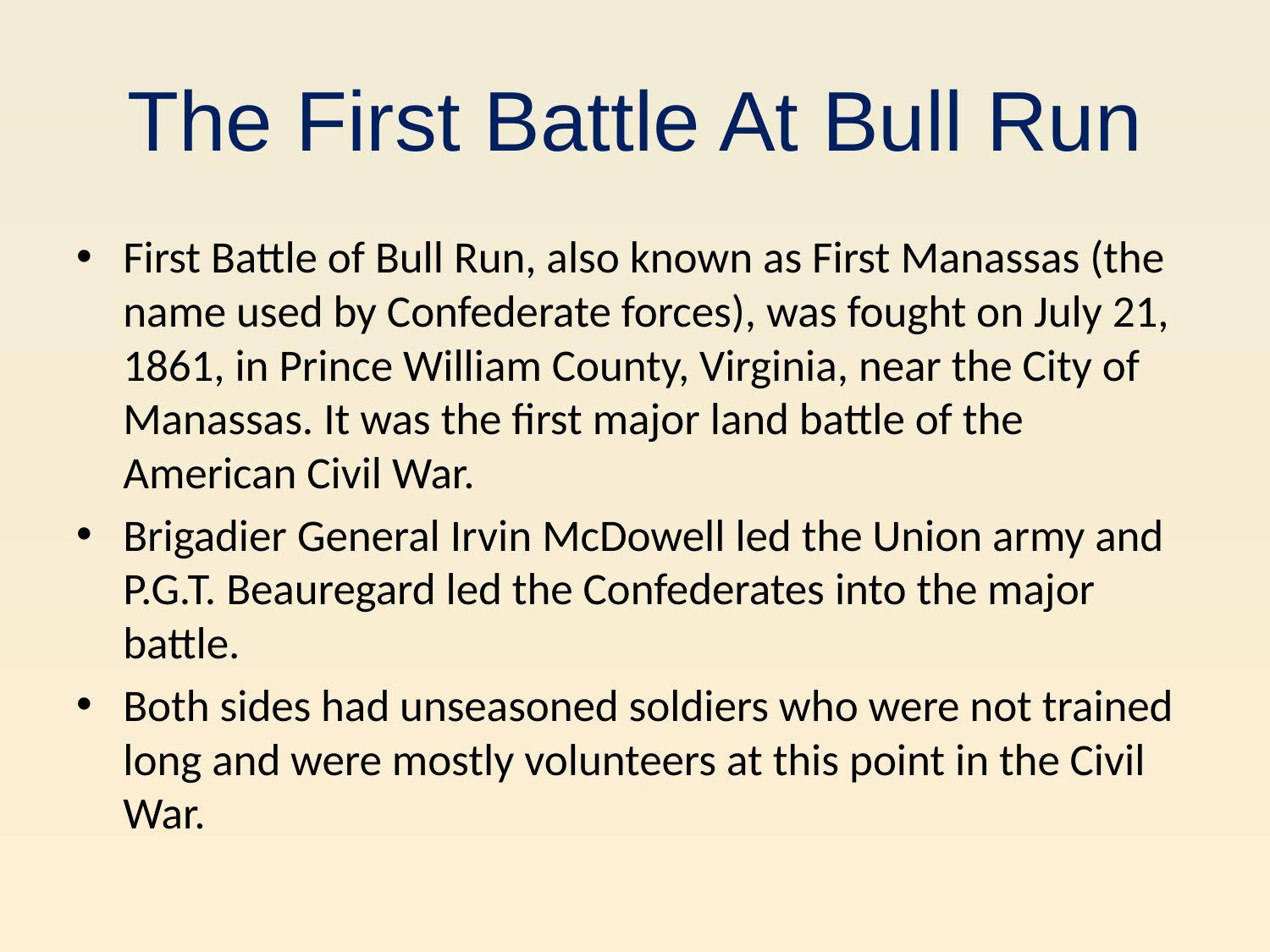

# The First Battle At Bull Run
First Battle of Bull Run, also known as First Manassas (the name used by Confederate forces), was fought on July 21, 1861, in Prince William County, Virginia, near the City of Manassas. It was the first major land battle of the American Civil War.
Brigadier General Irvin McDowell led the Union army and P.G.T. Beauregard led the Confederates into the major battle.
Both sides had unseasoned soldiers who were not trained long and were mostly volunteers at this point in the Civil War.